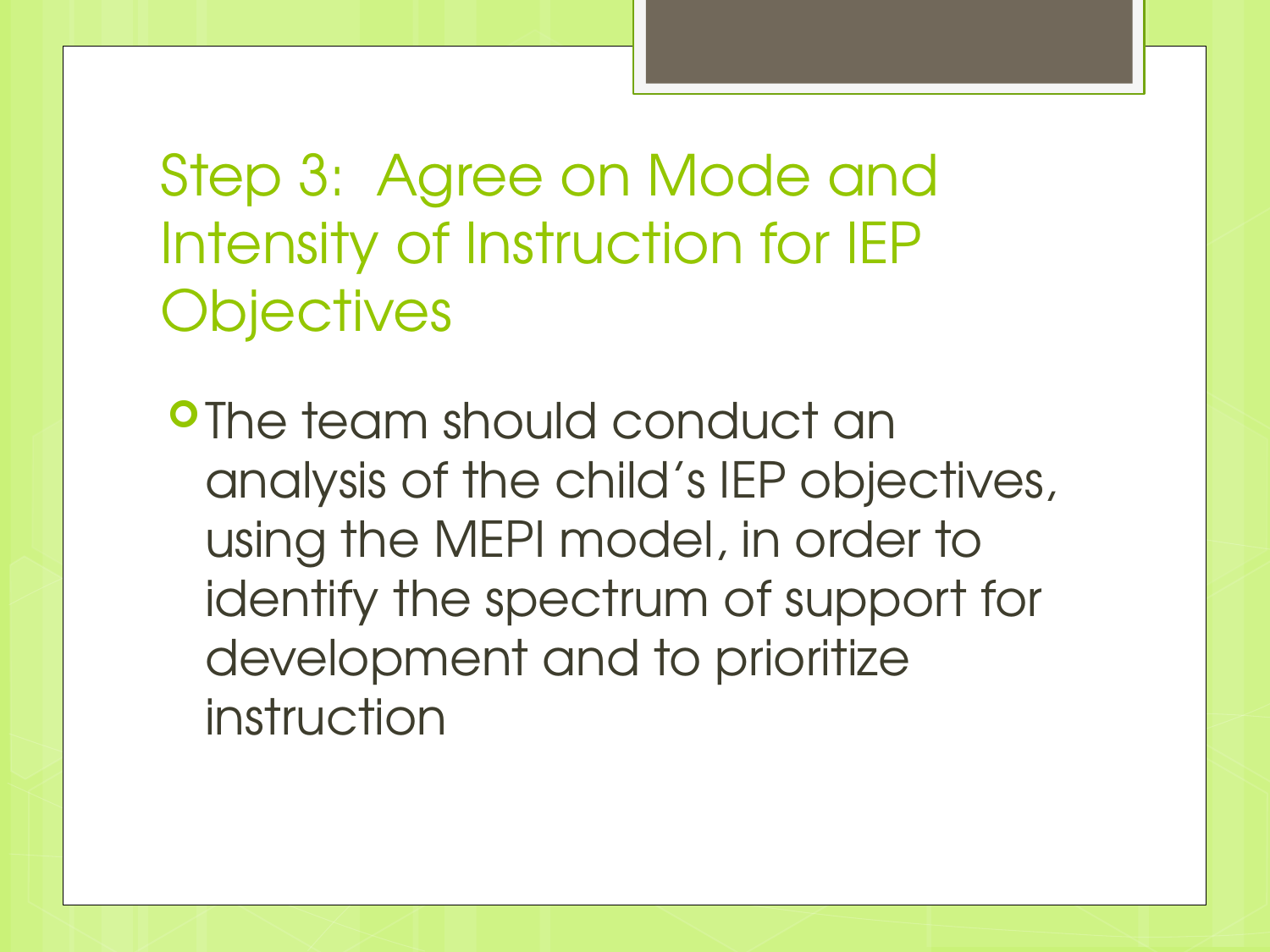

# Step 3:  Agree on Mode and Intensity of Instruction for IEP Objectives

The team should conduct an analysis of the child’s IEP objectives, using the MEPI model, in order to identify the spectrum of support for development and to prioritize instruction